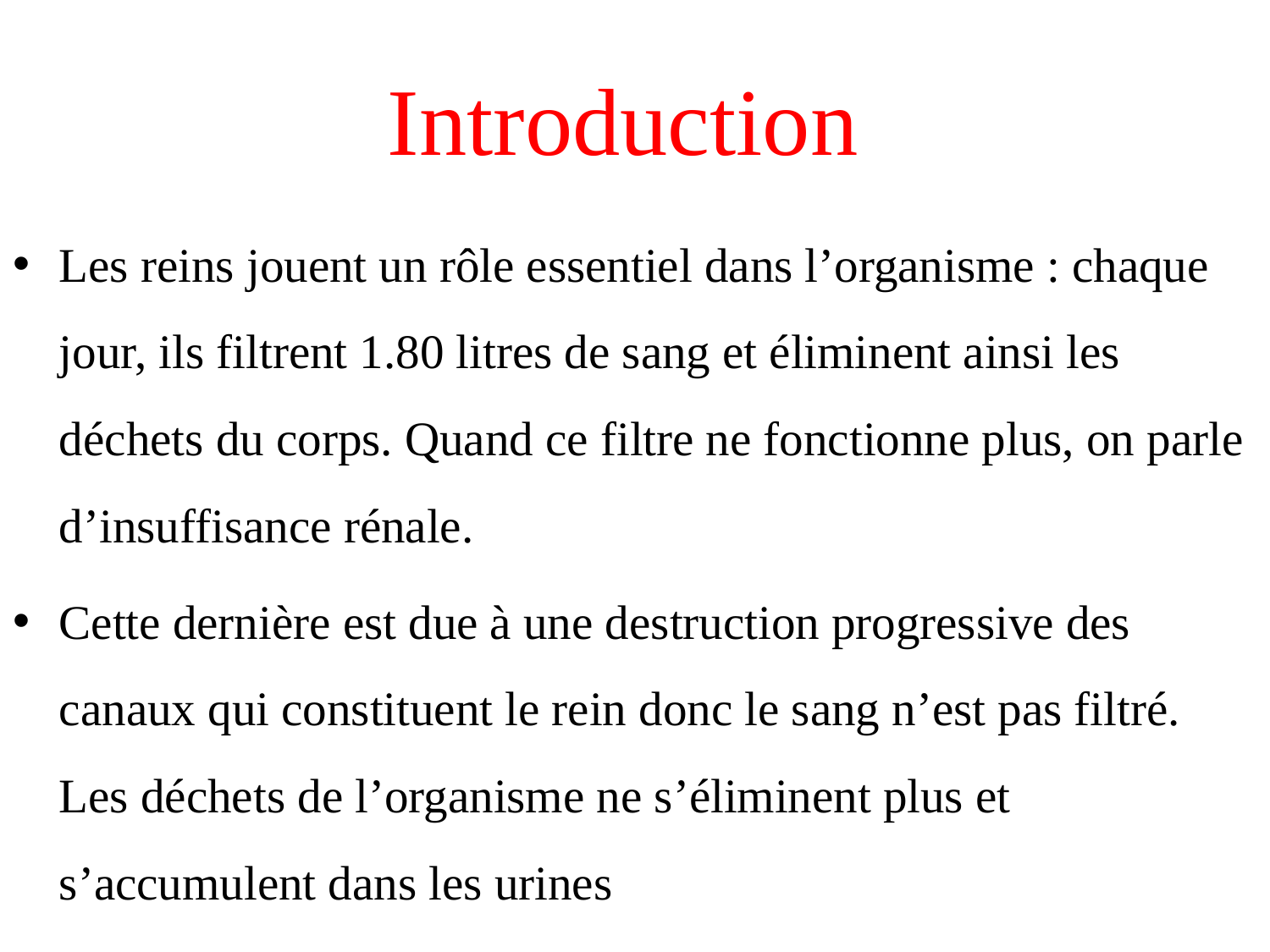

# Introduction
Les reins jouent un rôle essentiel dans l’organisme : chaque jour, ils filtrent 1.80 litres de sang et éliminent ainsi les déchets du corps. Quand ce filtre ne fonctionne plus, on parle d’insuffisance rénale.
Cette dernière est due à une destruction progressive des canaux qui constituent le rein donc le sang n’est pas filtré. Les déchets de l’organisme ne s’éliminent plus et s’accumulent dans les urines